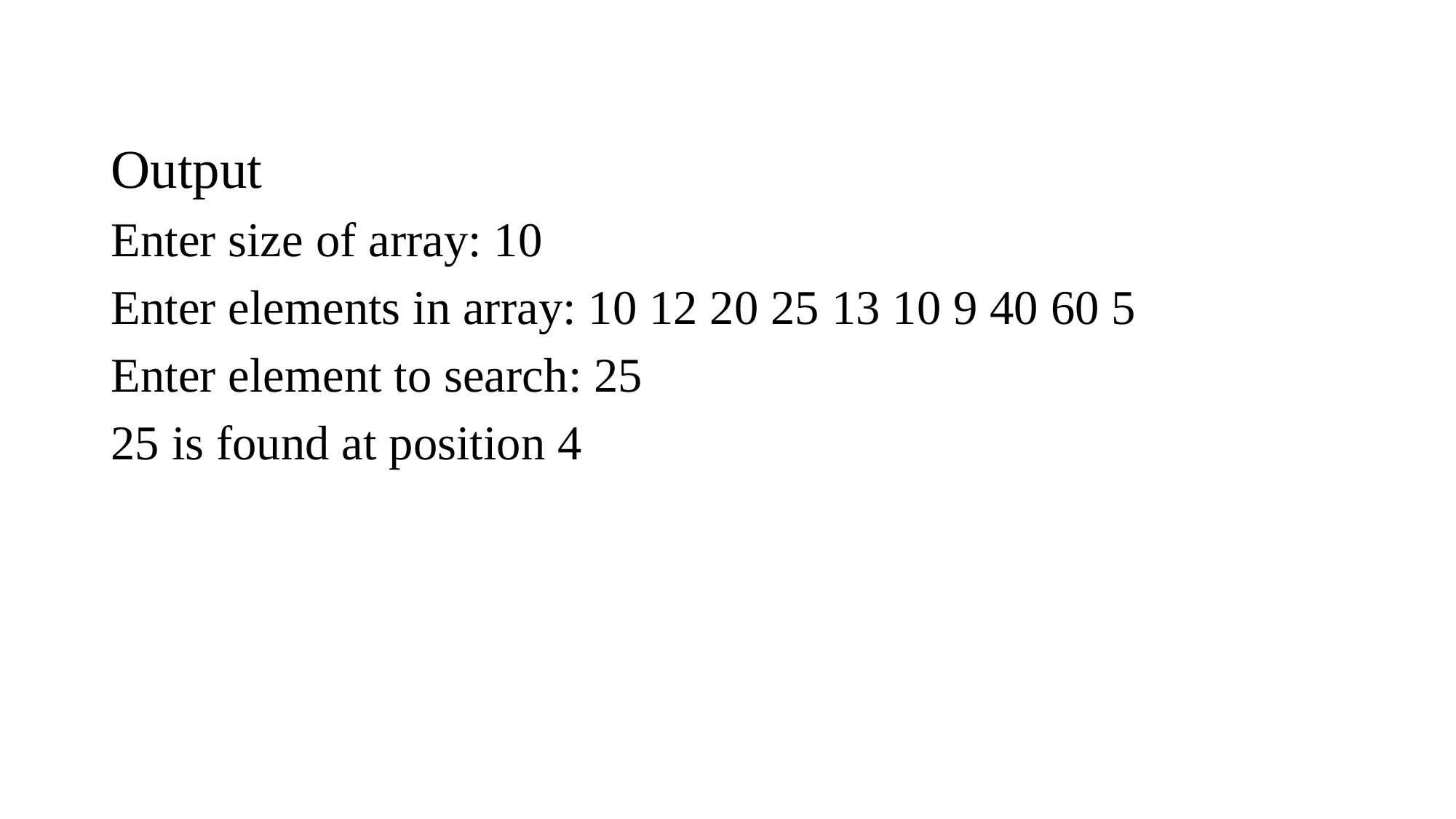

Output
Enter size of array: 10
Enter elements in array: 10 12 20 25 13 10 9 40 60 5
Enter element to search: 25
25 is found at position 4